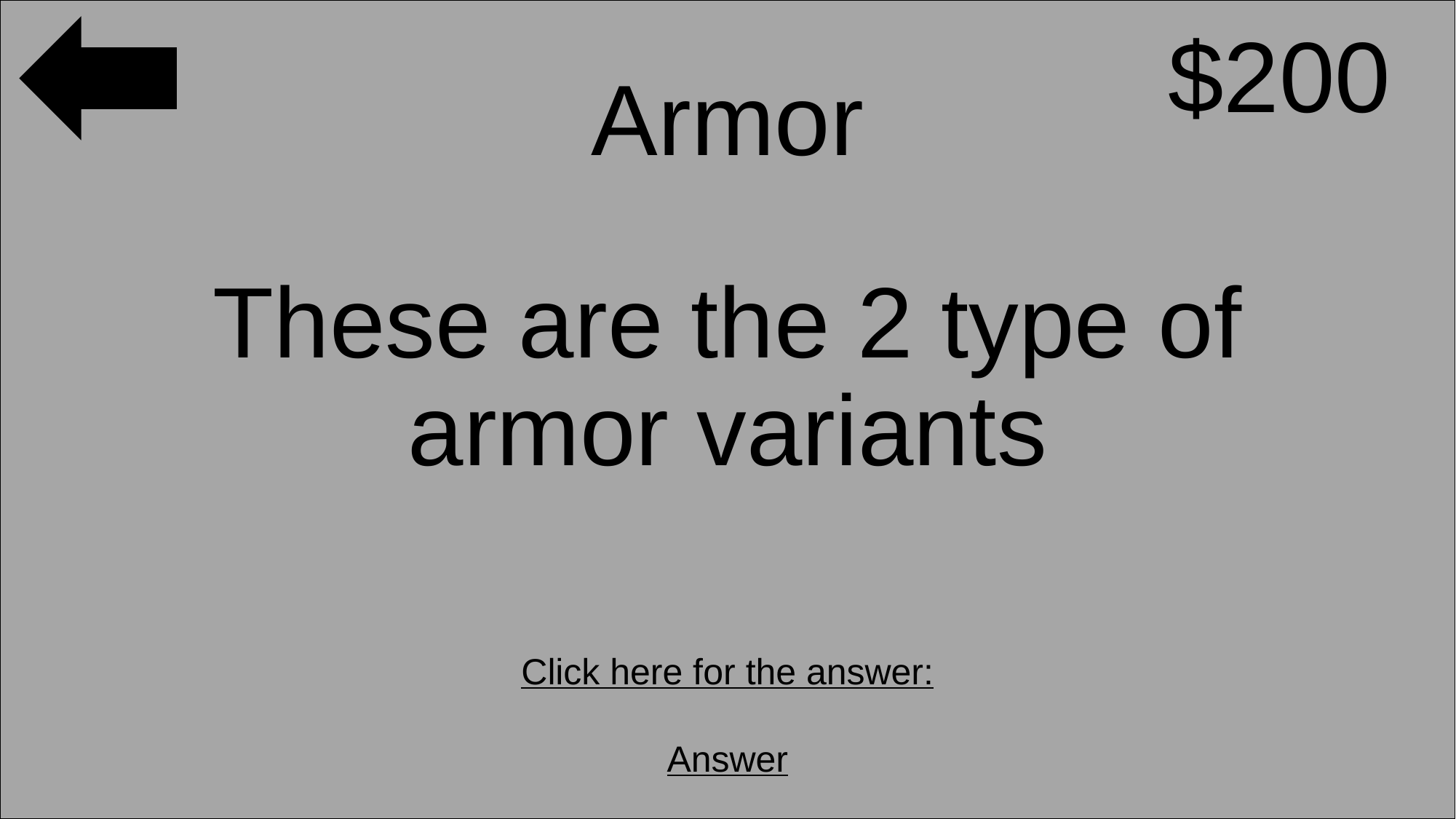

$200

#
Armor

These are the 2 type of armor variants

Click here for the answer:

Answer